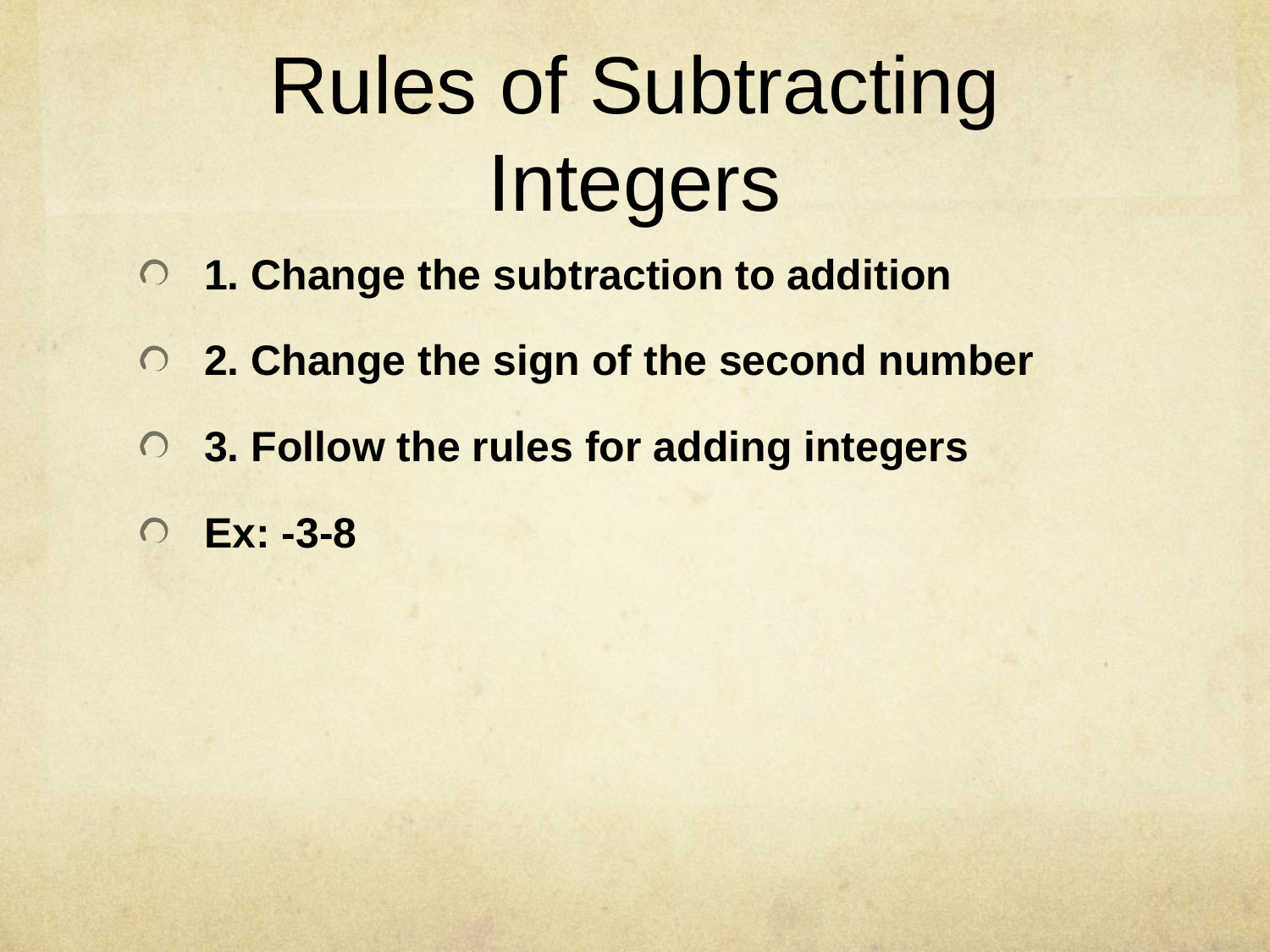

# Rules of Subtracting Integers
1. Change the subtraction to addition
2. Change the sign of the second number
3. Follow the rules for adding integers
Ex: -3-8